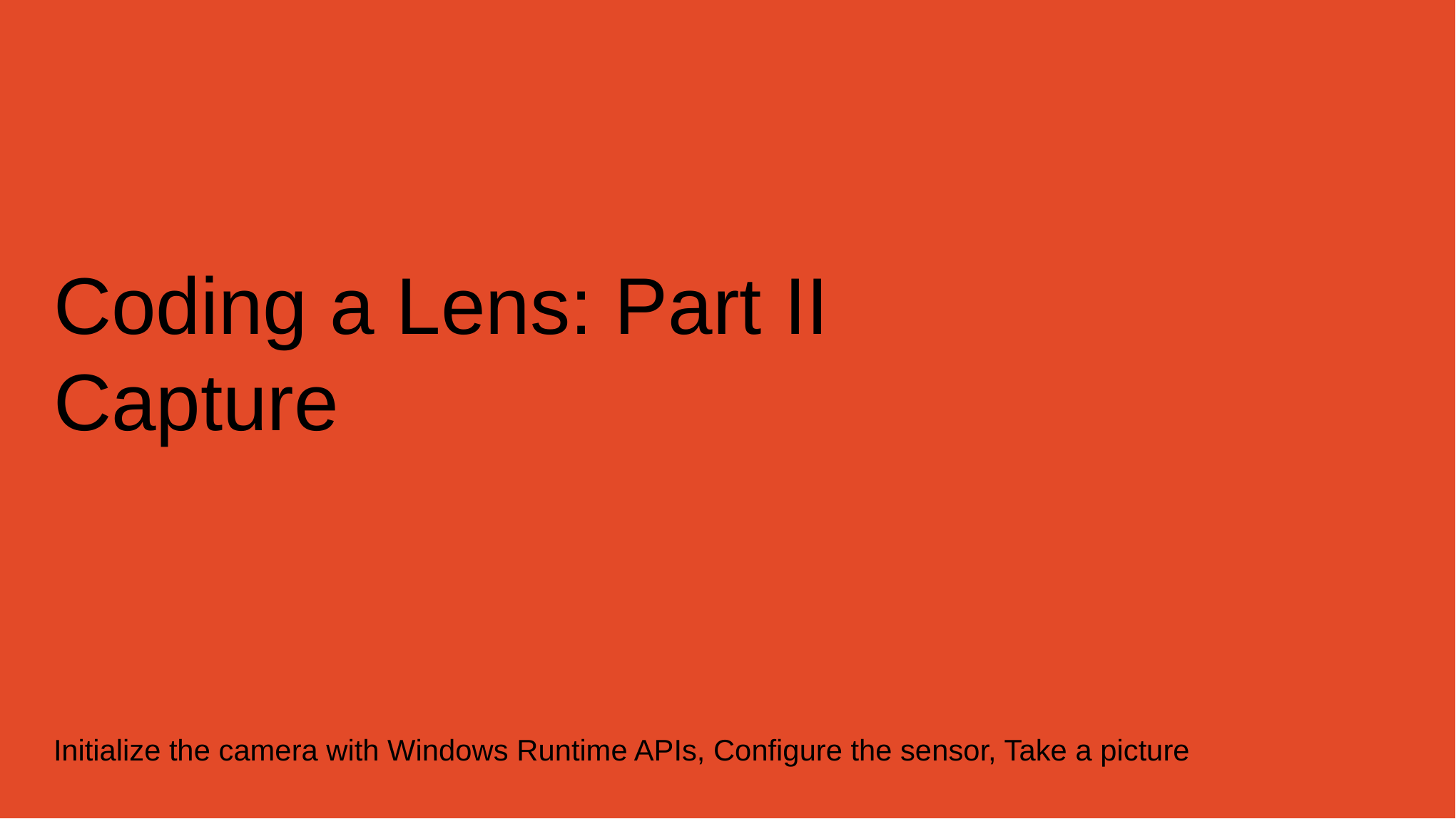

# Coding a Lens: Part II Capture
Initialize the camera with Windows Runtime APIs, Configure the sensor, Take a picture